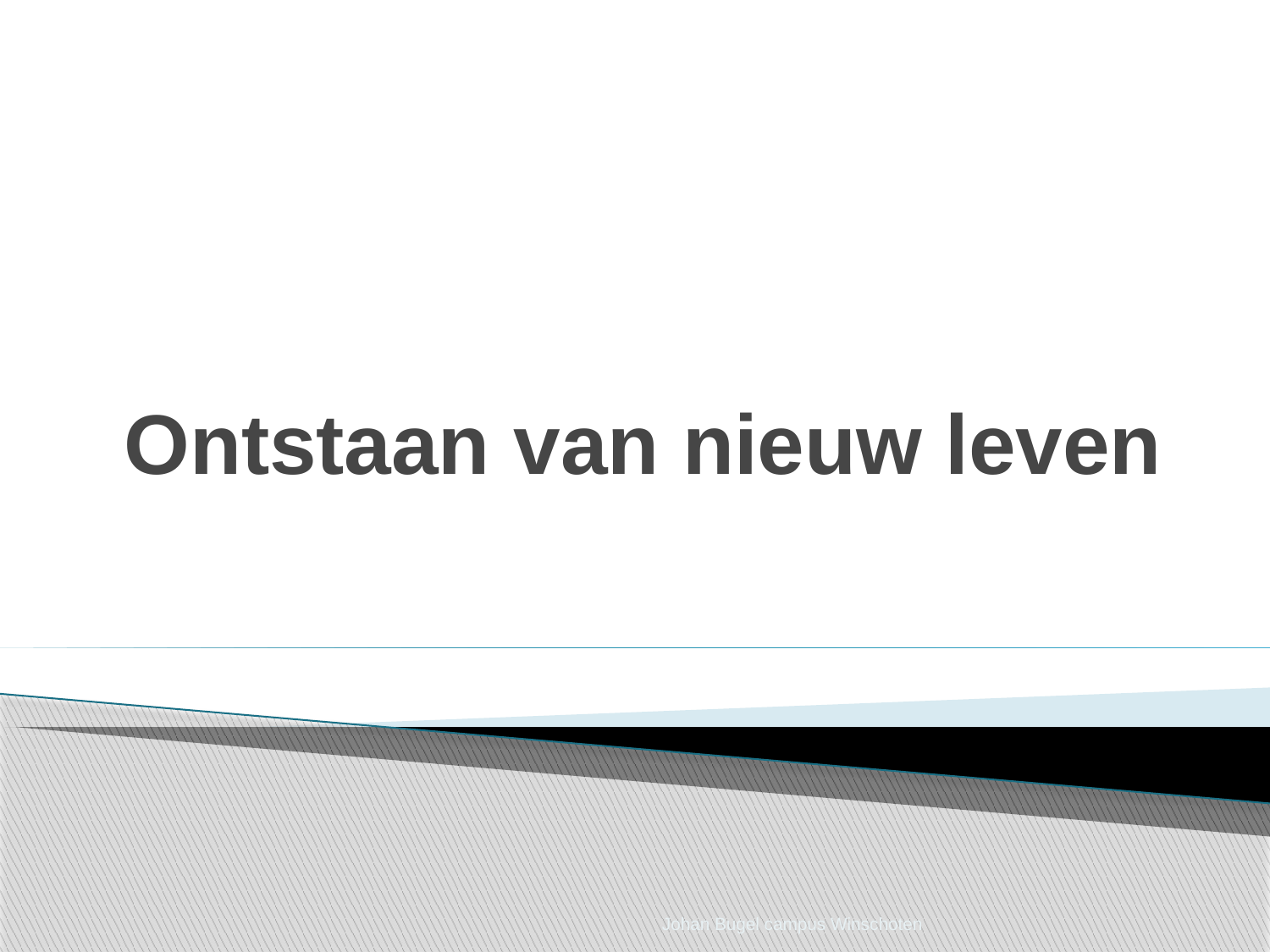

# Ontstaan van nieuw leven

Johan Bugel campus Winschoten